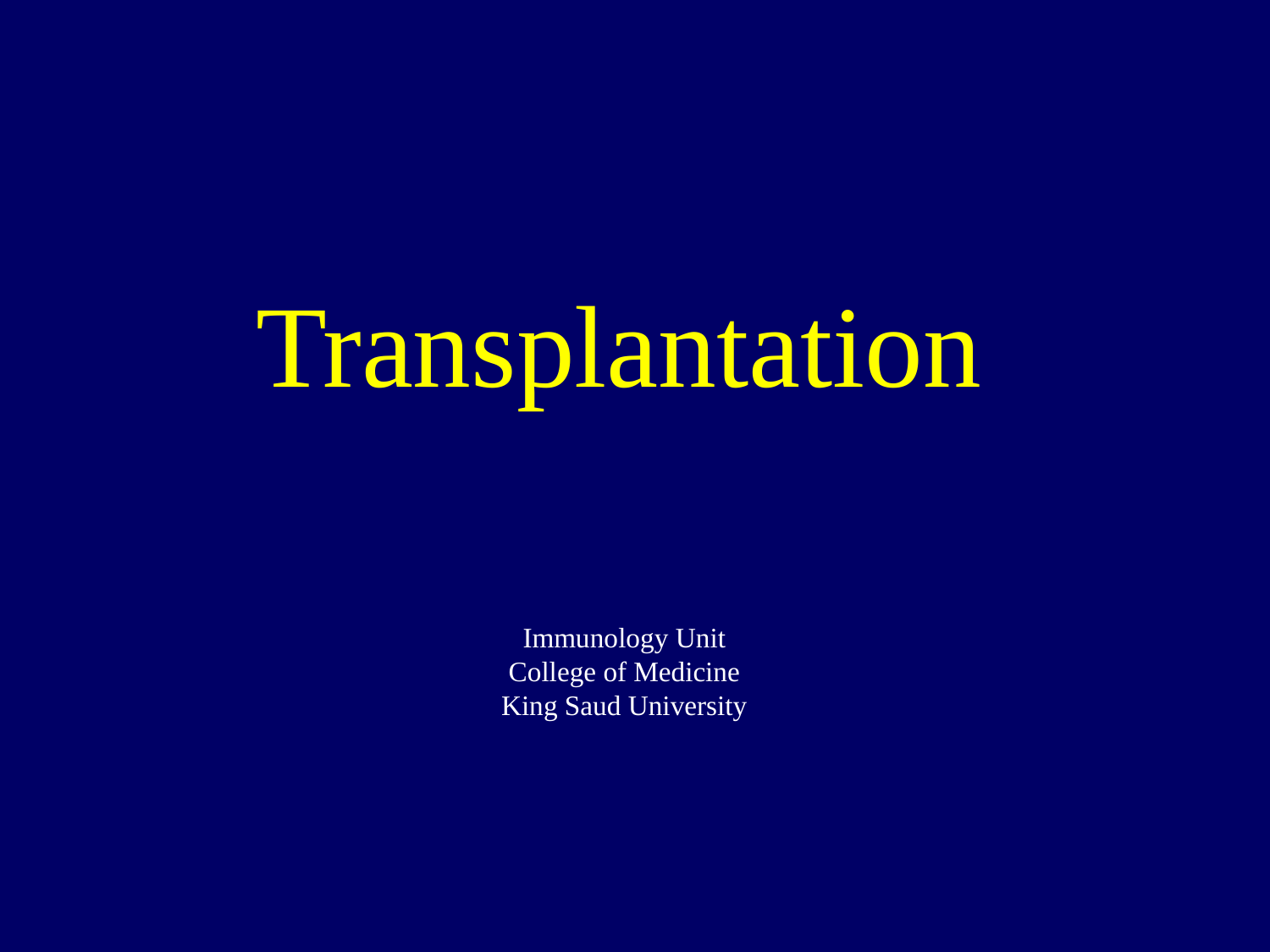

Transplantation
Immunology Unit
College of Medicine
King Saud University